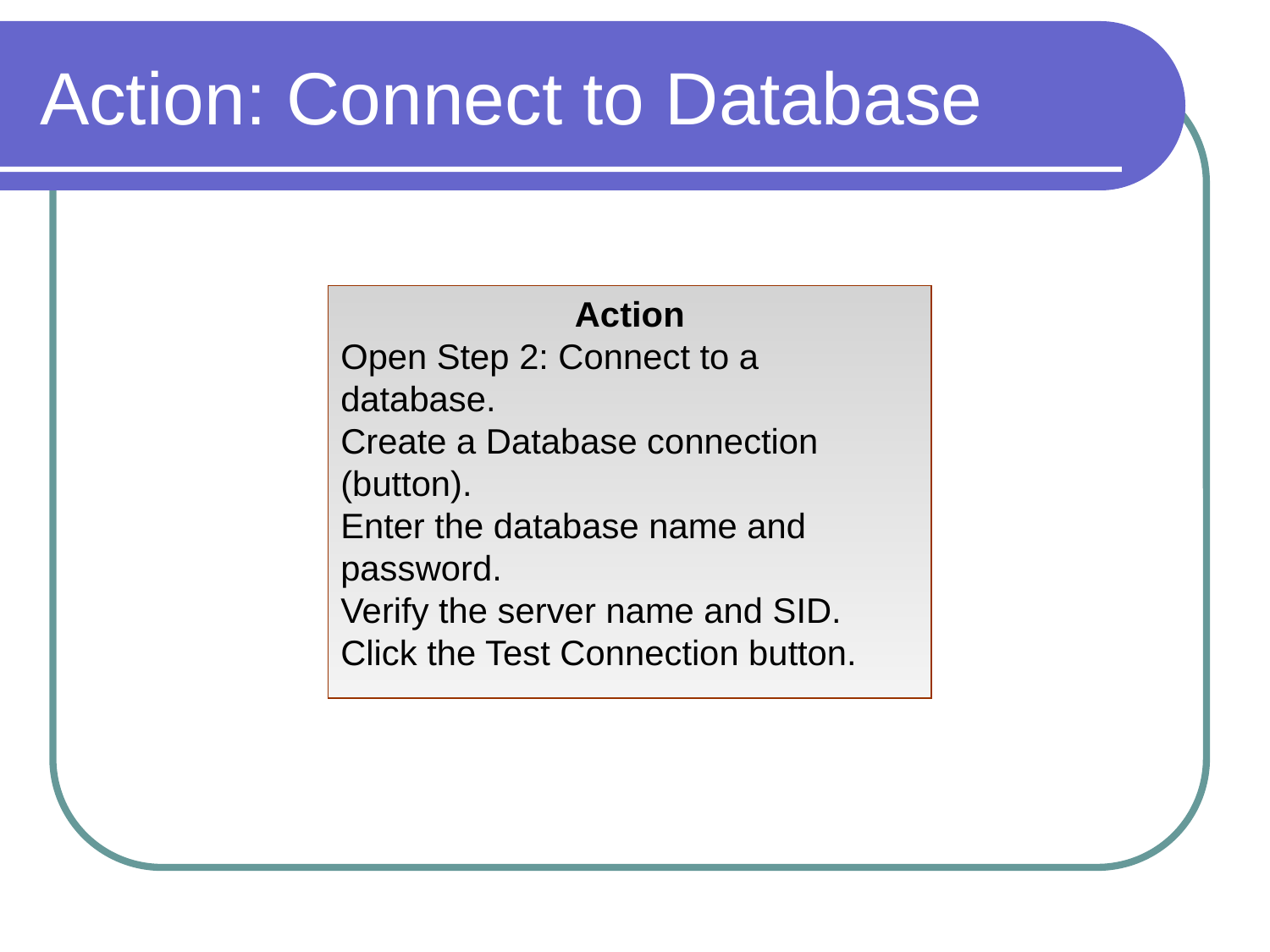

# Action: Connect to Database
Action
Open Step 2: Connect to a database.
Create a Database connection (button).
Enter the database name and password.
Verify the server name and SID.
Click the Test Connection button.